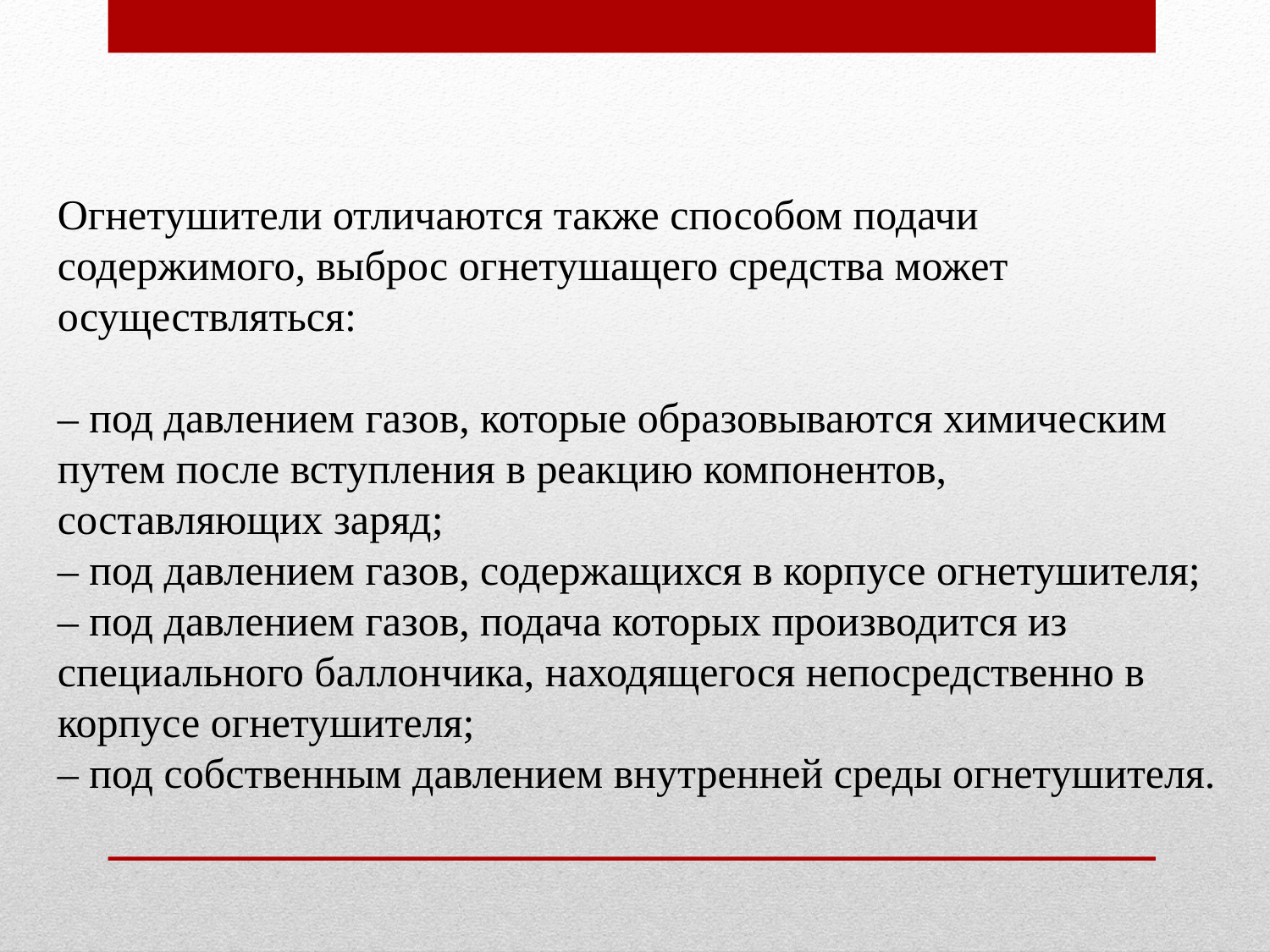

Огнетушители отличаются также способом подачи содержимого, выброс огнетушащего средства может осуществляться:

– под давлением газов, которые образовываются химическим путем после вступления в реакцию компонентов, составляющих заряд;
– под давлением газов, содержащихся в корпусе огнетушителя;
– под давлением газов, подача которых производится из специального баллончика, находящегося непосредственно в корпусе огнетушителя;
– под собственным давлением внутренней среды огнетушителя.